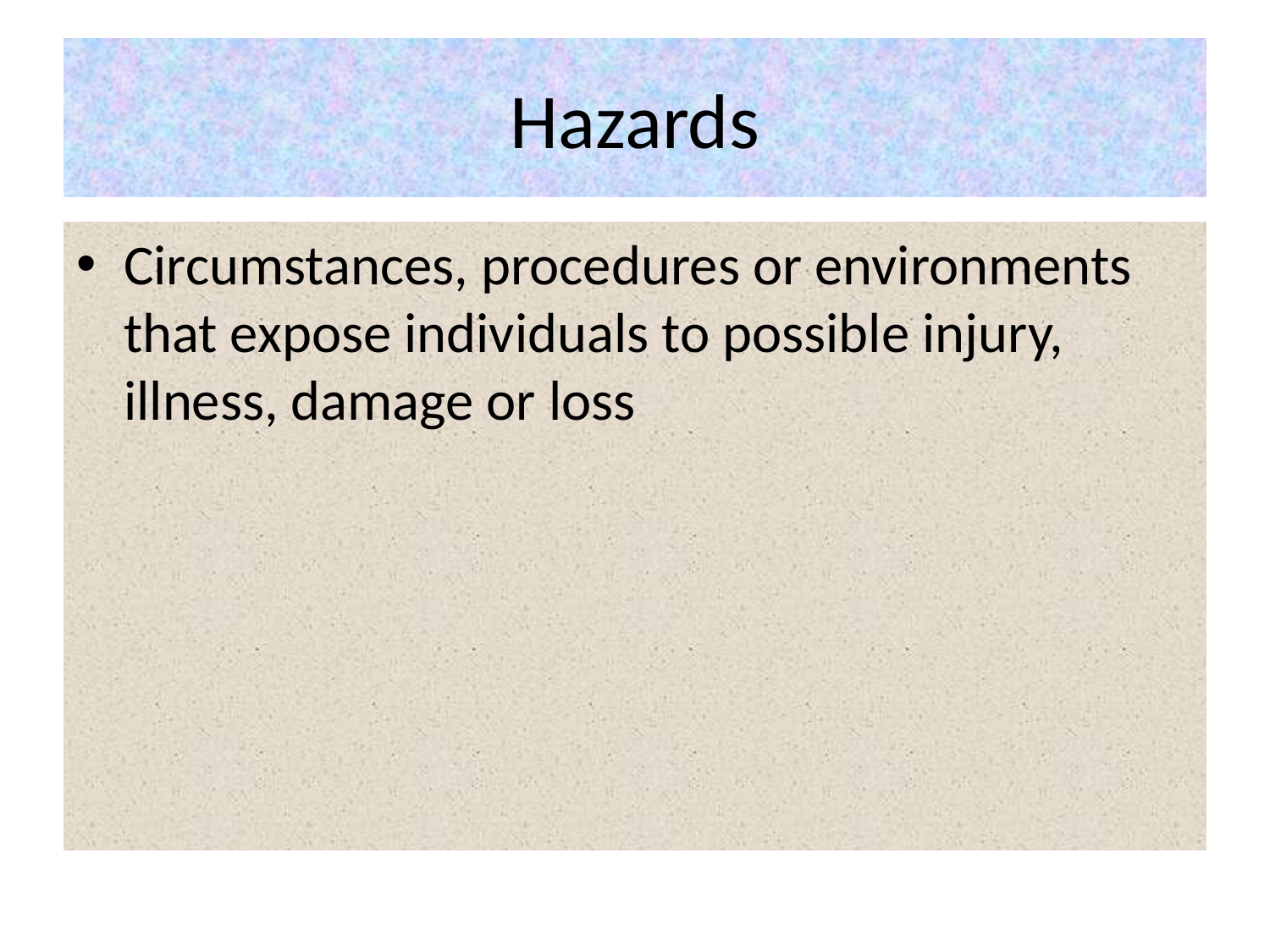

# Hazards
Circumstances, procedures or environments that expose individuals to possible injury, illness, damage or loss